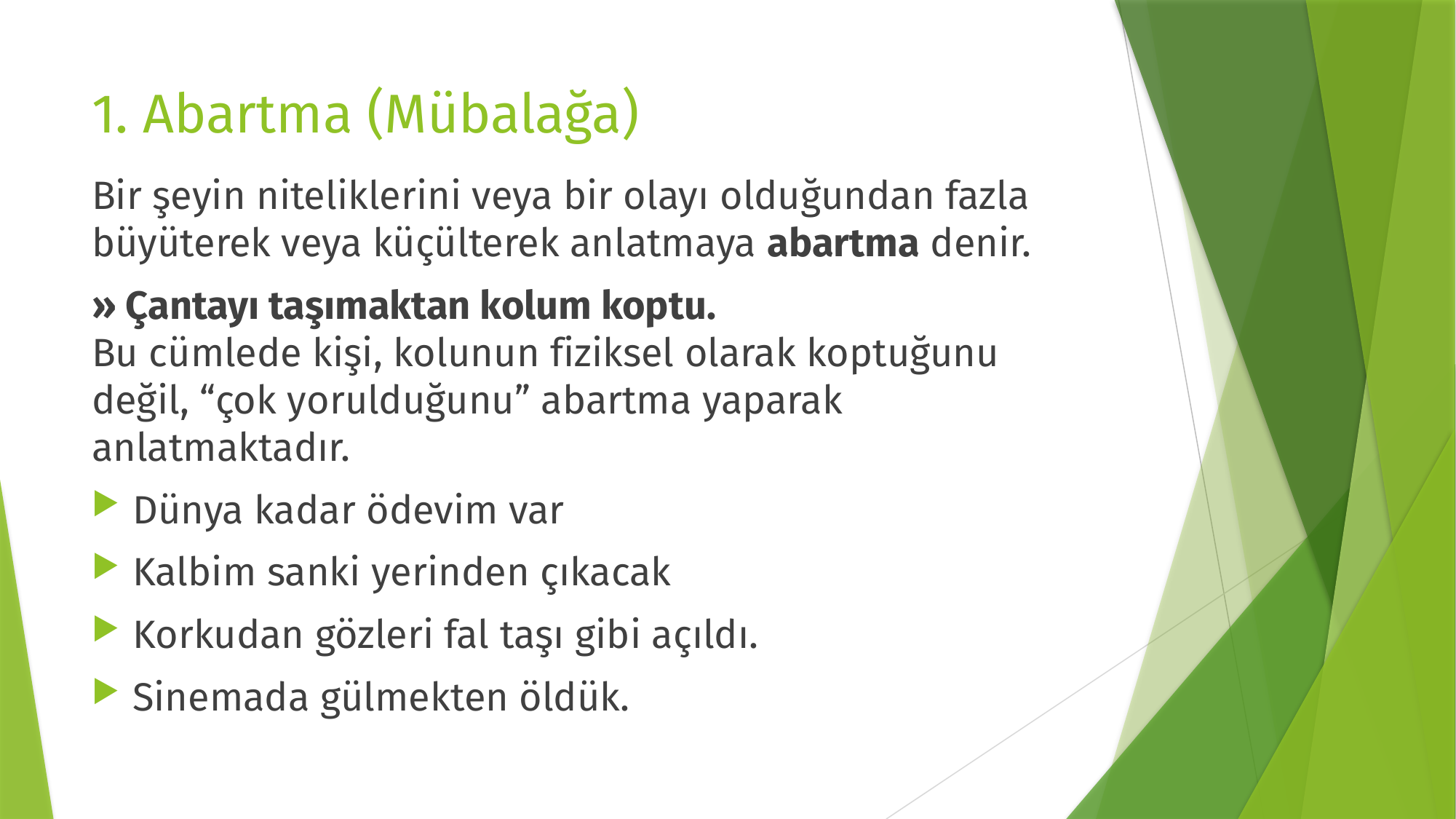

# 1. Abartma (Mübalağa)
Bir şeyin niteliklerini veya bir olayı olduğundan fazla büyüterek veya küçülterek anlatmaya abartma denir.
» Çantayı taşımaktan kolum koptu.
Bu cümlede kişi, kolunun fiziksel olarak koptuğunu değil, “çok yorulduğunu” abartma yaparak anlatmaktadır.
Dünya kadar ödevim var
Kalbim sanki yerinden çıkacak
Korkudan gözleri fal taşı gibi açıldı.
Sinemada gülmekten öldük.